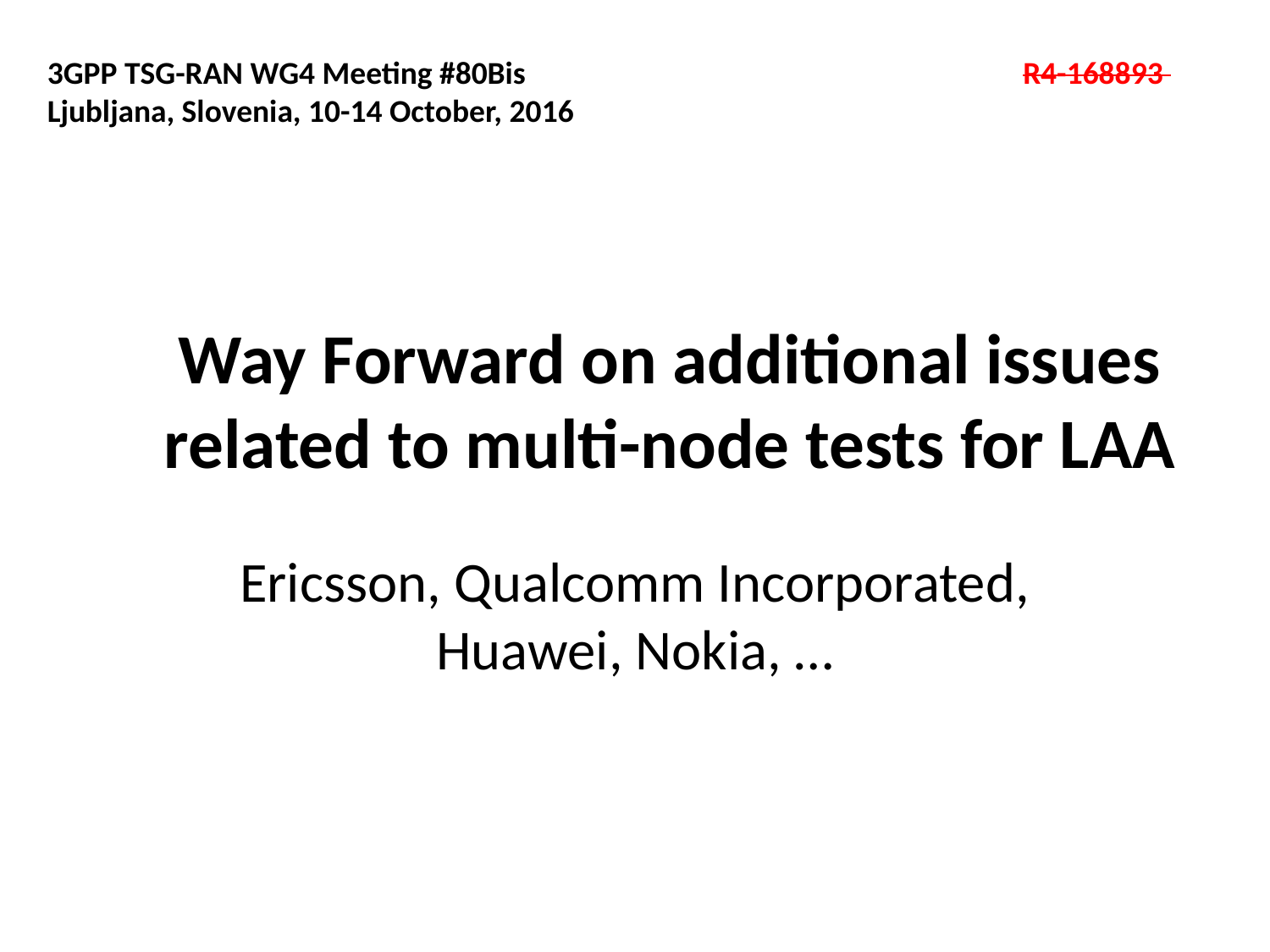

3GPP TSG-RAN WG4 Meeting #80Bis	                                                                 R4-168893
Ljubljana, Slovenia, 10-14 October, 2016

# Way Forward on additional issues related to multi-node tests for LAA
Ericsson, Qualcomm Incorporated, Huawei, Nokia, …